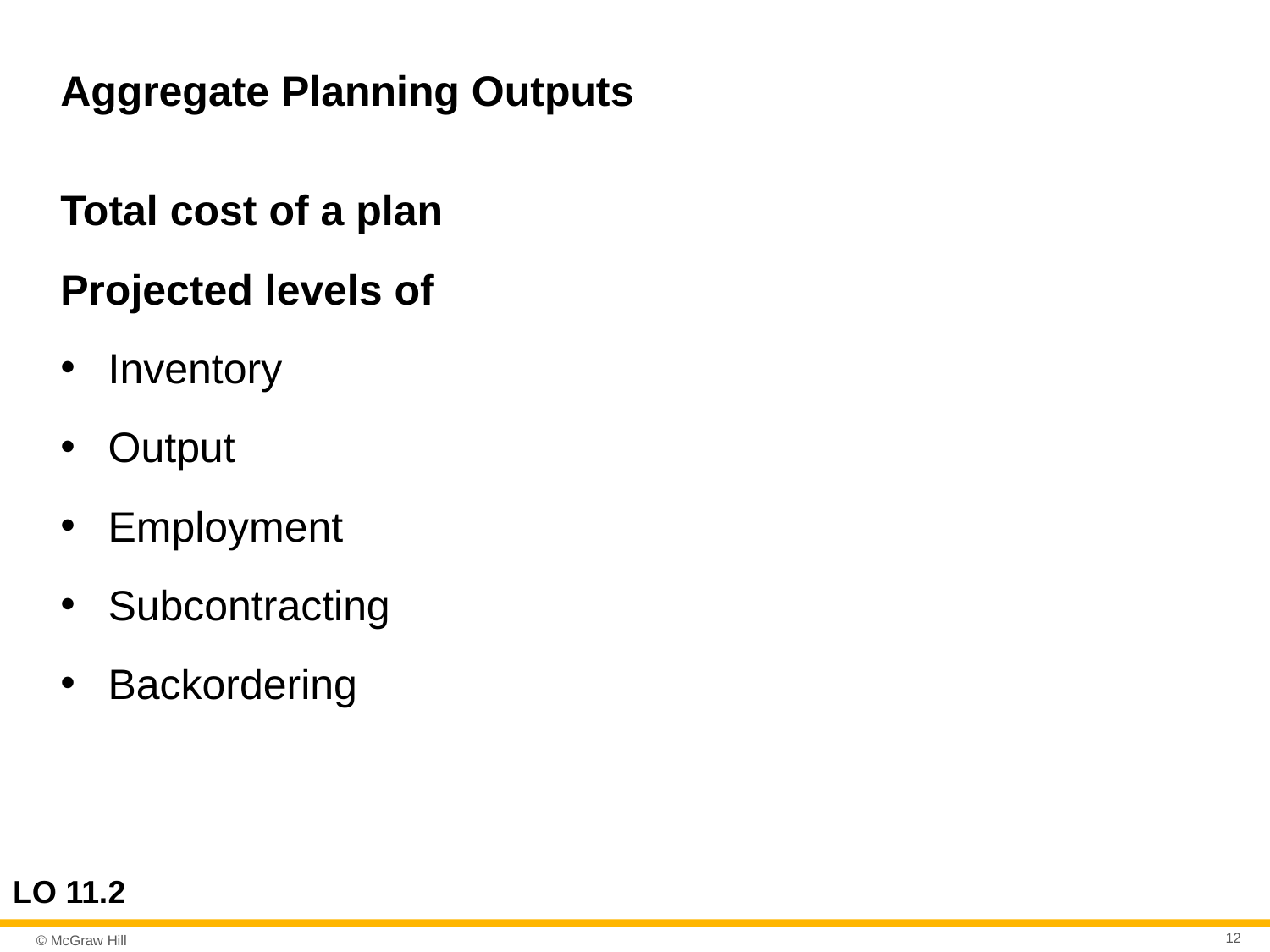

# Aggregate Planning Outputs
Total cost of a plan
Projected levels of
Inventory
Output
Employment
Subcontracting
Backordering
LO 11.2